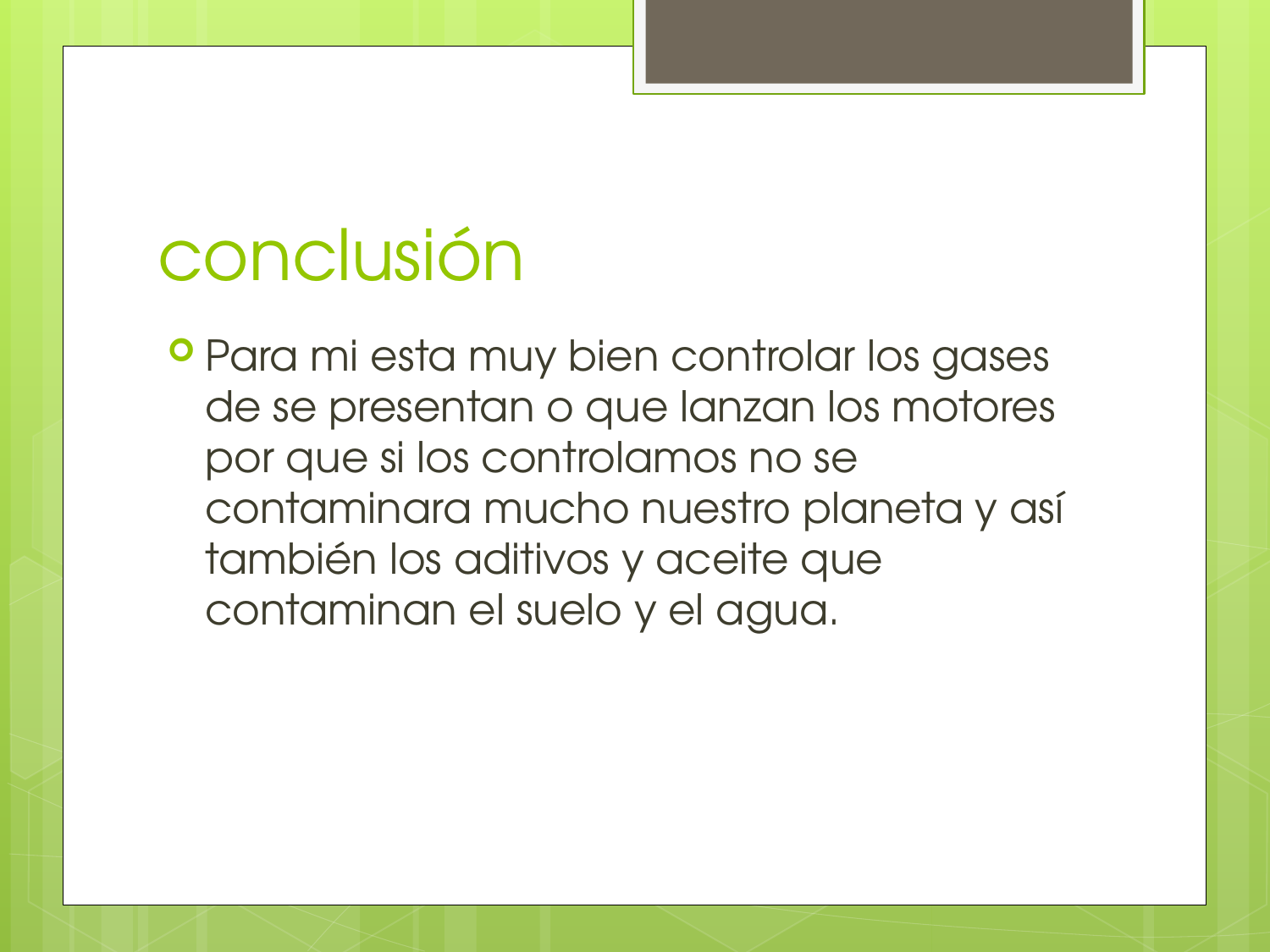

# conclusión
Para mi esta muy bien controlar los gases de se presentan o que lanzan los motores por que si los controlamos no se contaminara mucho nuestro planeta y así también los aditivos y aceite que contaminan el suelo y el agua.